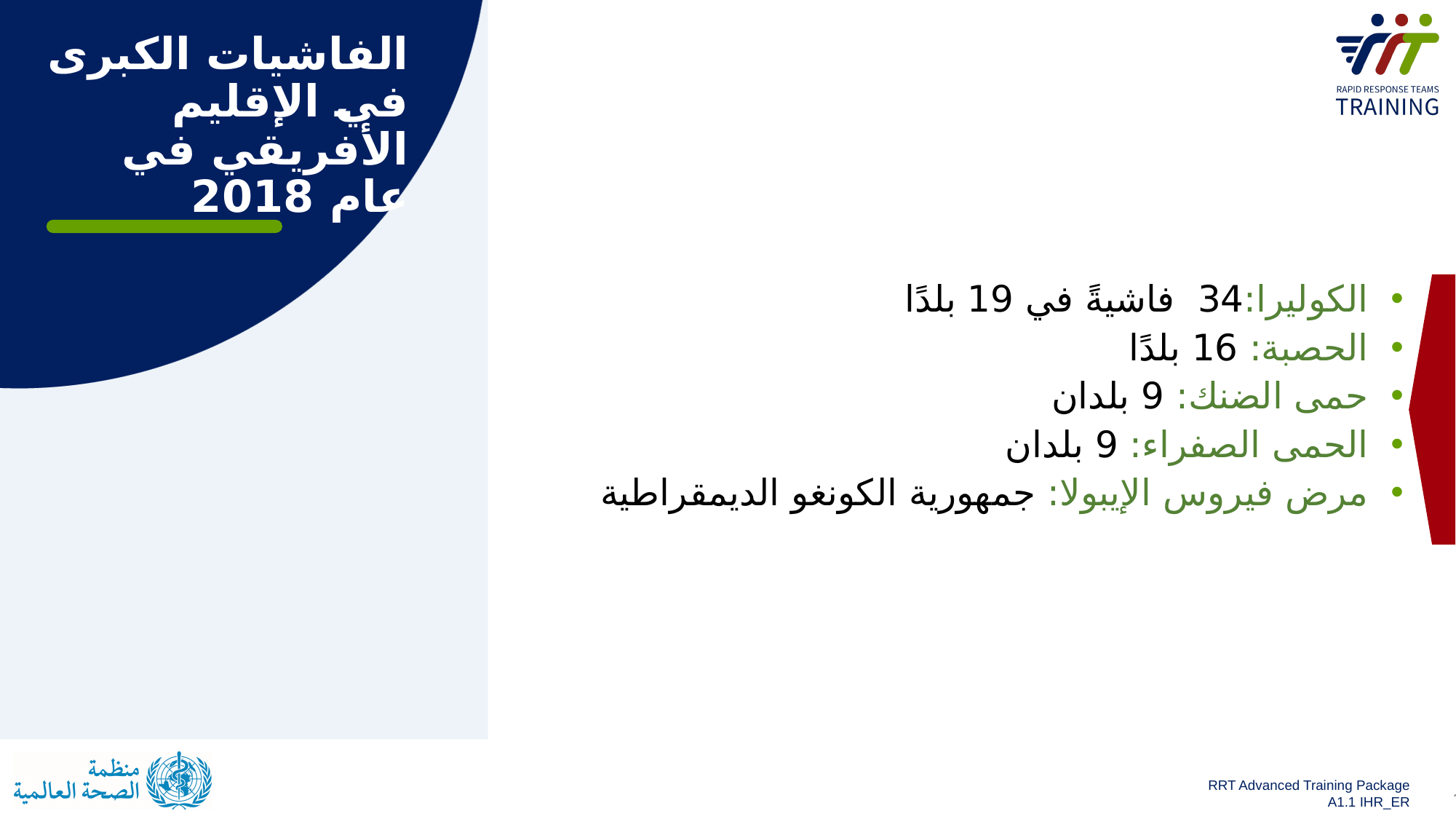

# الفاشيات الكبرى في الإقليم الأفريقي في عام 2018
الكوليرا:34  فاشيةً في 19 بلدًا
الحصبة: 16 بلدًا
حمى الضنك: 9 بلدان
الحمى الصفراء: 9 بلدان
مرض فيروس الإيبولا: جمهورية الكونغو الديمقراطية